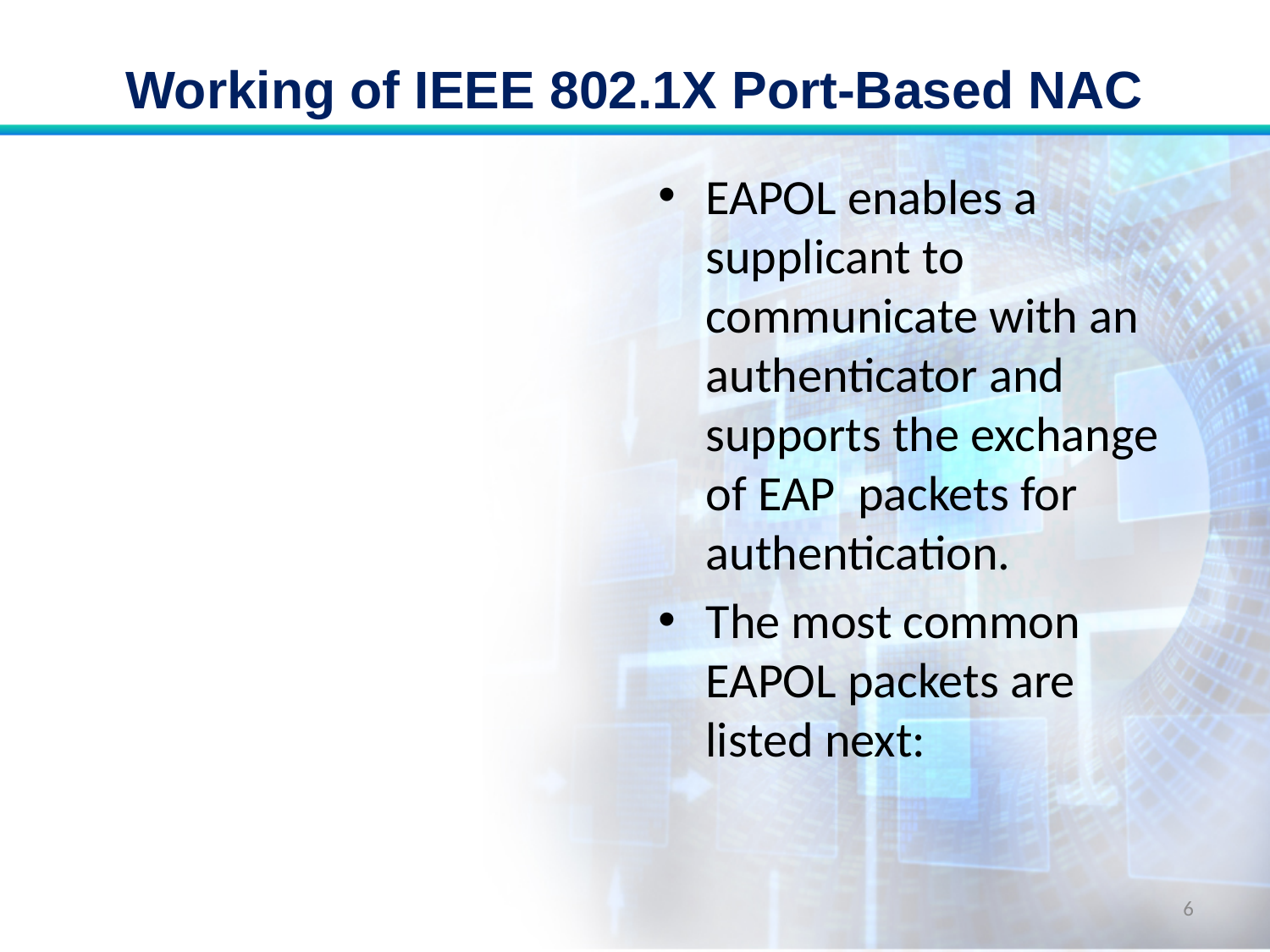

# Working of IEEE 802.1X Port-Based NAC
EAPOL enables a supplicant to communicate with an authenticator and supports the exchange of EAP  packets for authentication.
The most common EAPOL packets are listed next:
6